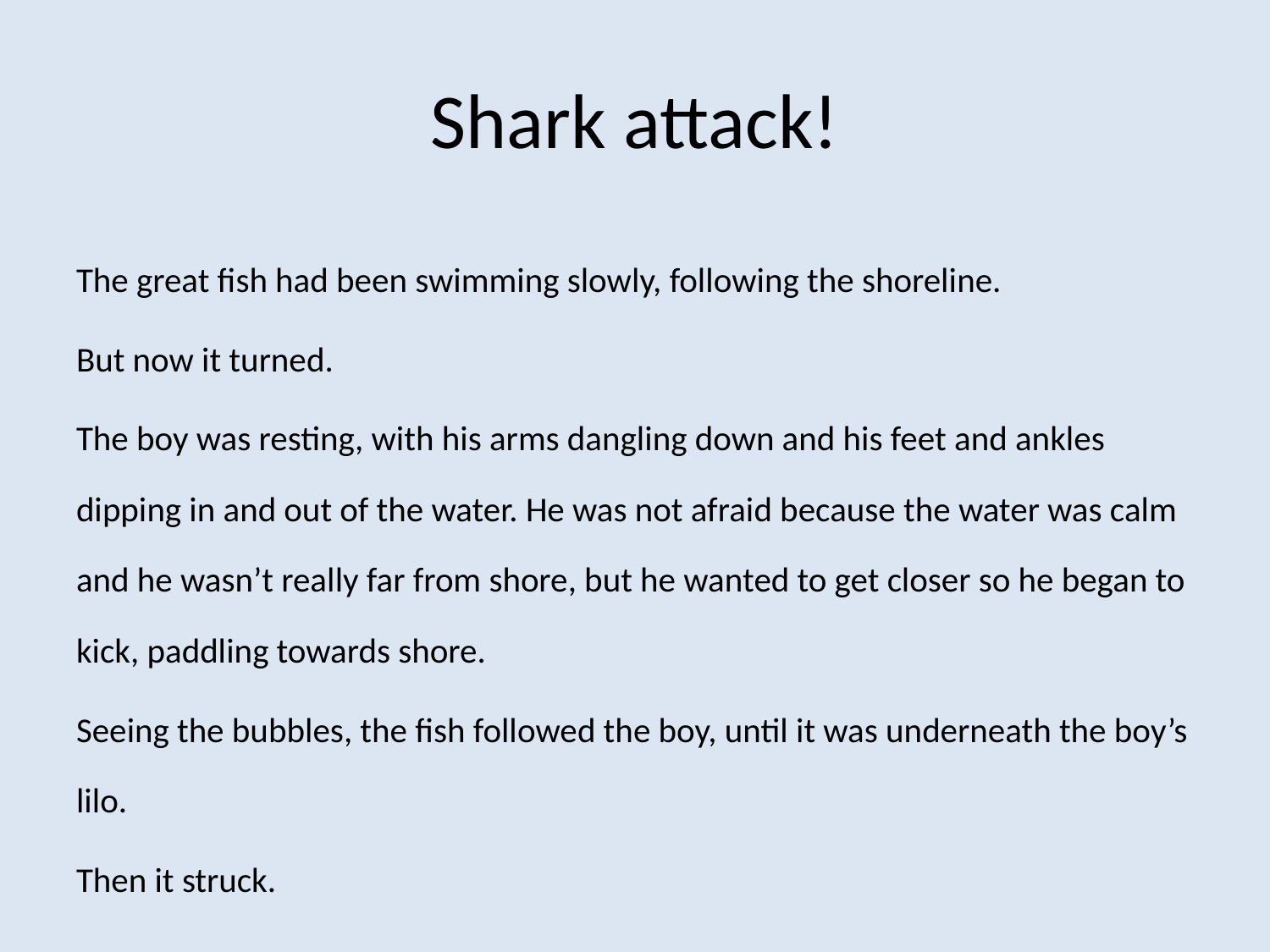

# Shark attack!
The great fish had been swimming slowly, following the shoreline.
But now it turned.
The boy was resting, with his arms dangling down and his feet and ankles dipping in and out of the water. He was not afraid because the water was calm and he wasn’t really far from shore, but he wanted to get closer so he began to kick, paddling towards shore.
Seeing the bubbles, the fish followed the boy, until it was underneath the boy’s lilo.
Then it struck.